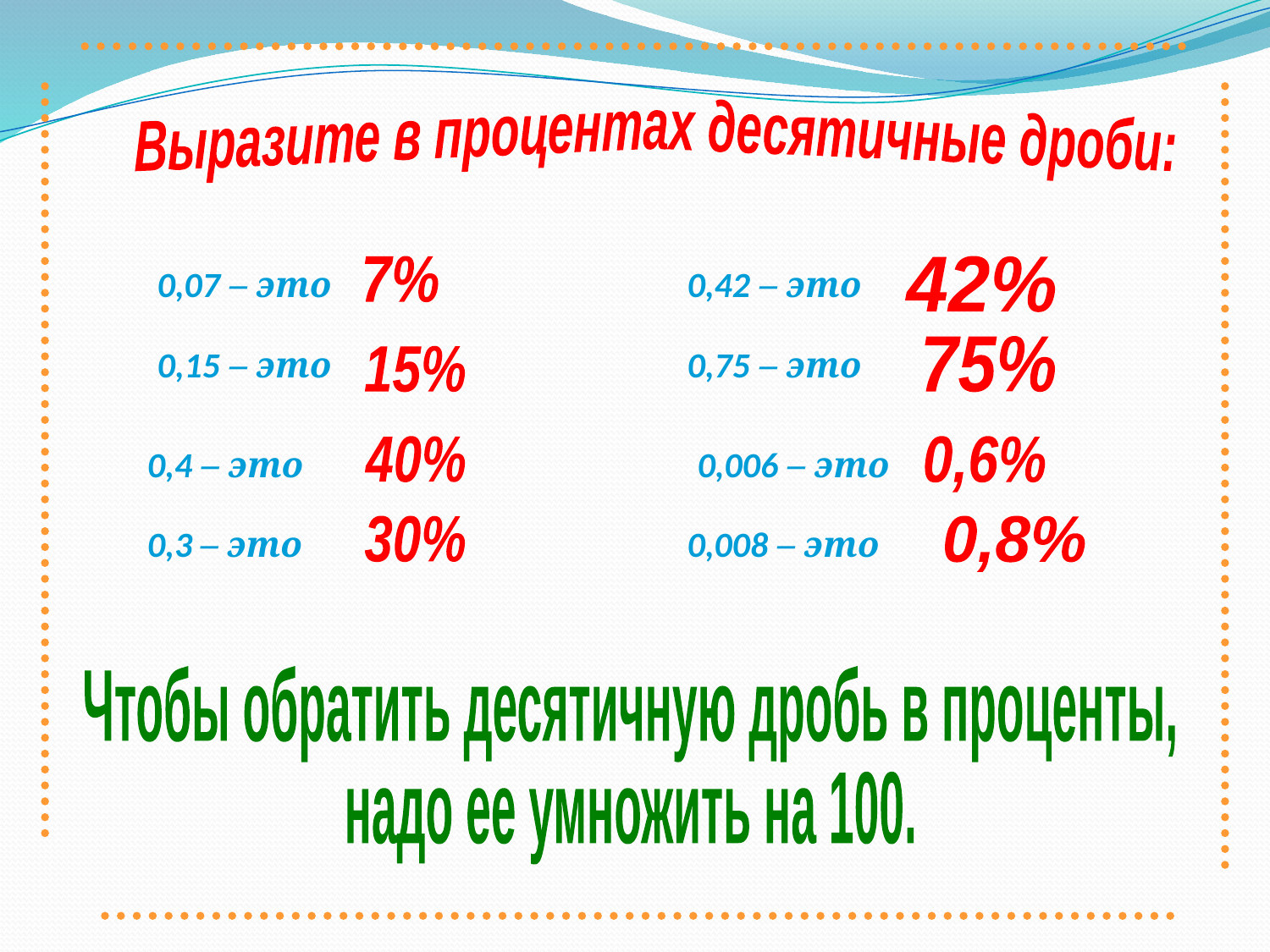

Выразите в процентах десятичные дроби:
0,07 – это
7%
0,42 – это
42%
0,15 – это
0,75 – это
75%
15%
0,4 – это
40%
0,006 – это
0,6%
0,3 – это
30%
0,008 – это
0,8%
Чтобы обратить десятичную дробь в проценты,
надо ее умножить на 100.